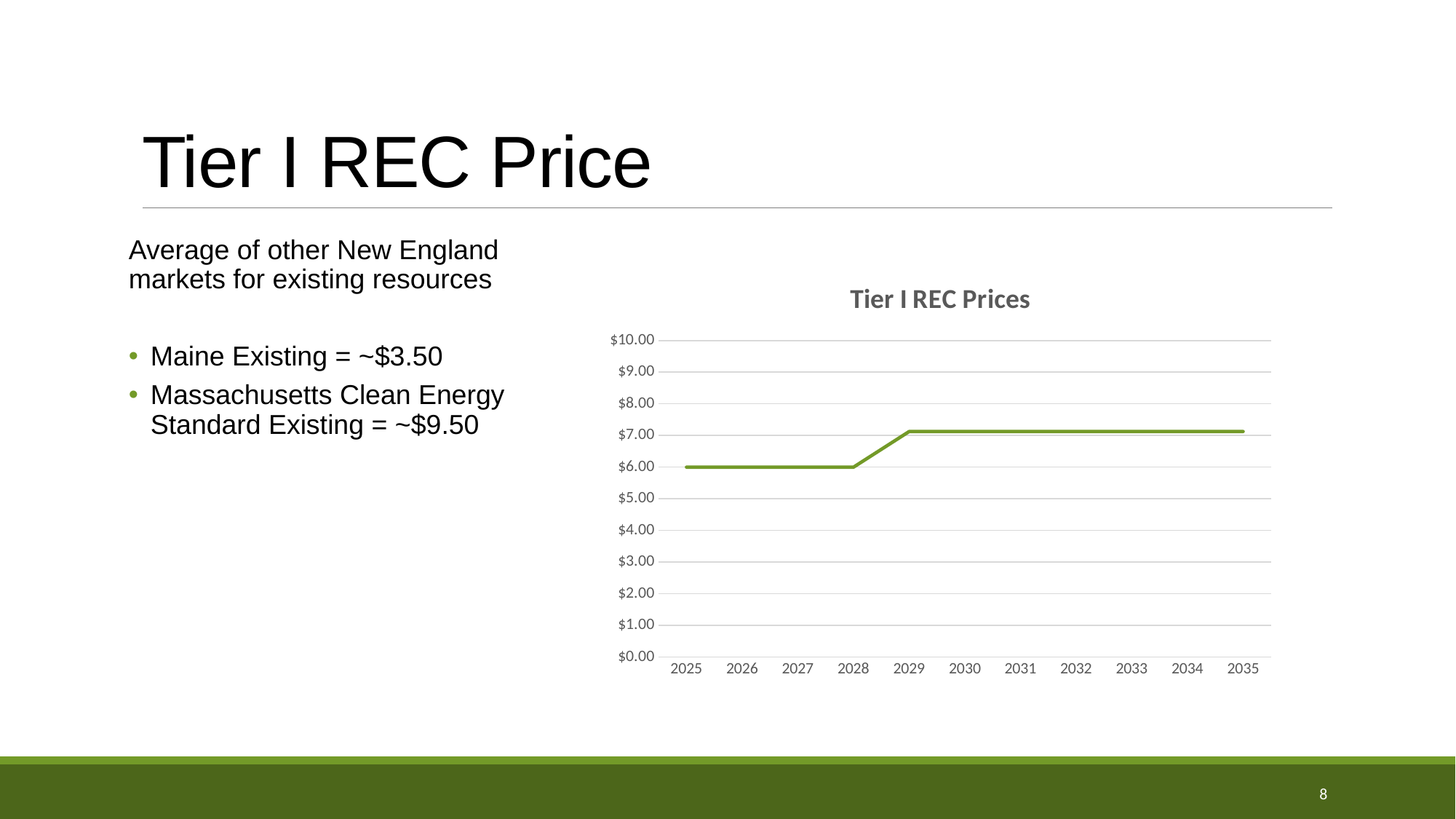

# Tier I REC Price
Average of other New England markets for existing resources

Maine Existing = ~$3.50
Massachusetts Clean Energy Standard Existing = ~$9.50

### Chart: Tier I REC Prices

| Category |  |
|---|---|
| 2025 | 6.0 |
| 2026 | 6.0 |
| 2027 | 6.0 |
| 2028 | 6.0 |
| 2029 | 7.125 |
| 2030 | 7.125 |
| 2031 | 7.125 |
| 2032 | 7.125 |
| 2033 | 7.125 |
| 2034 | 7.125 |
| 2035 | 7.125 |
8